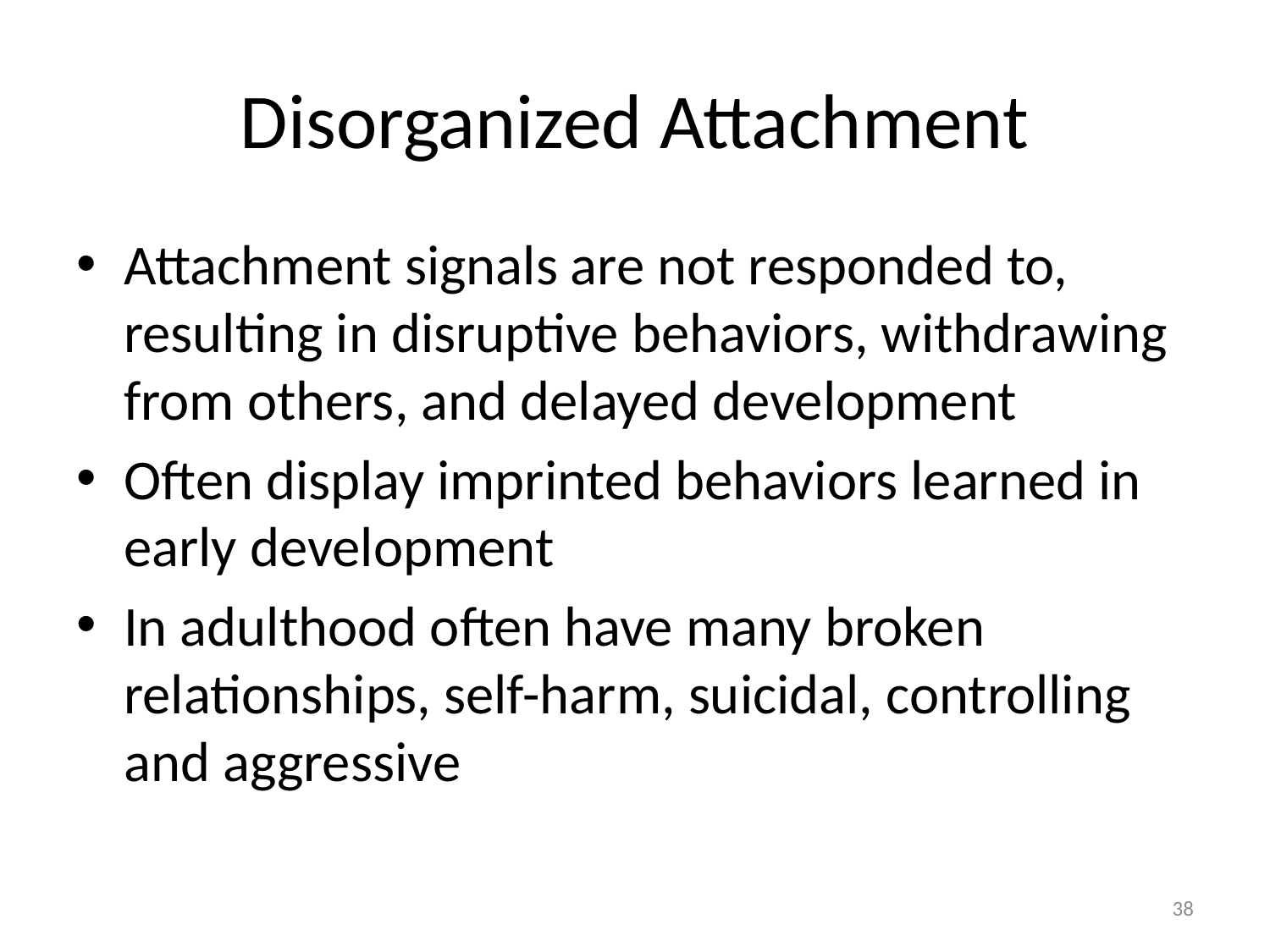

# Disorganized Attachment
Attachment signals are not responded to, resulting in disruptive behaviors, withdrawing from others, and delayed development
Often display imprinted behaviors learned in early development
In adulthood often have many broken relationships, self-harm, suicidal, controlling and aggressive
38